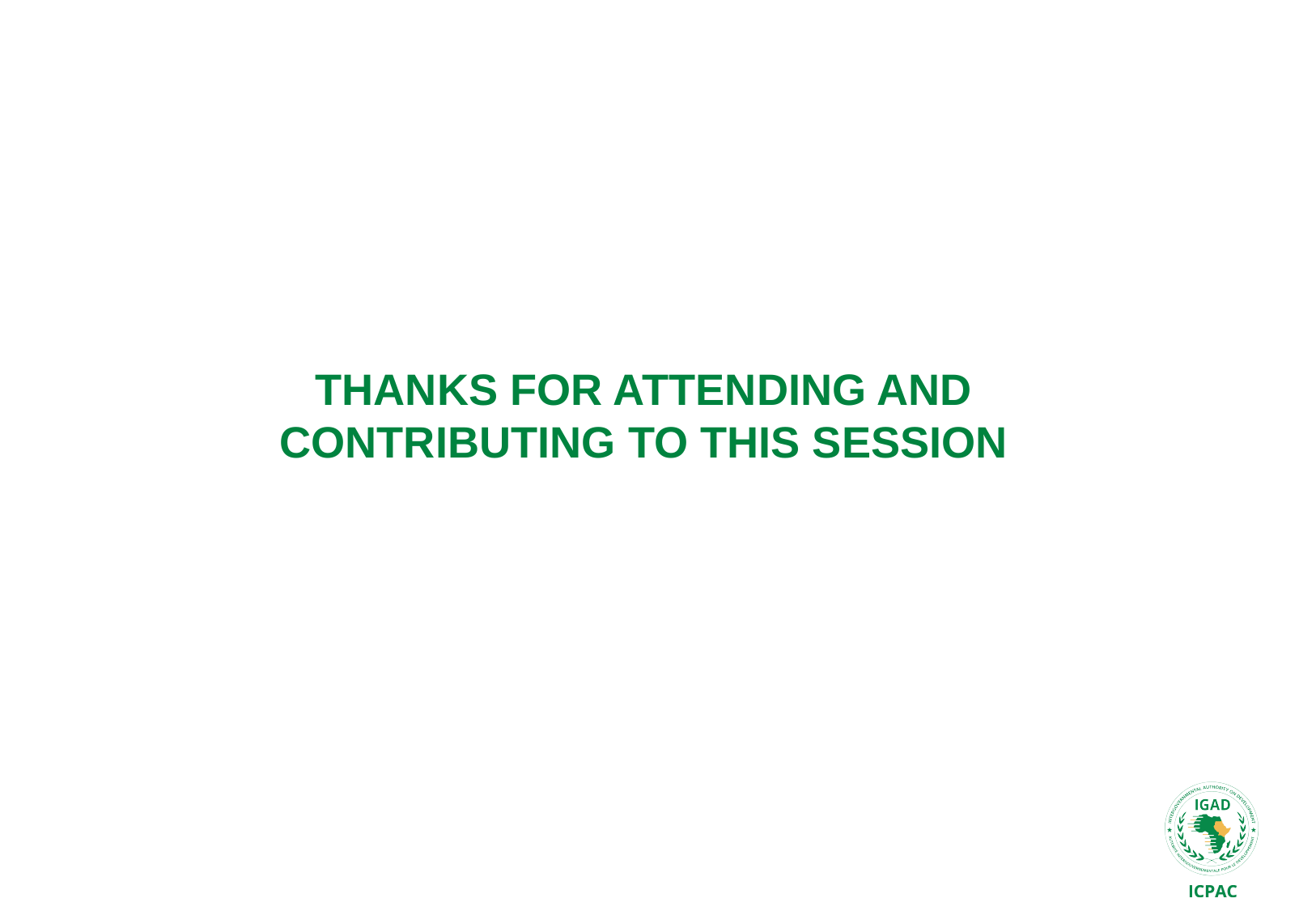

# Thanks for attending and contributing to this session